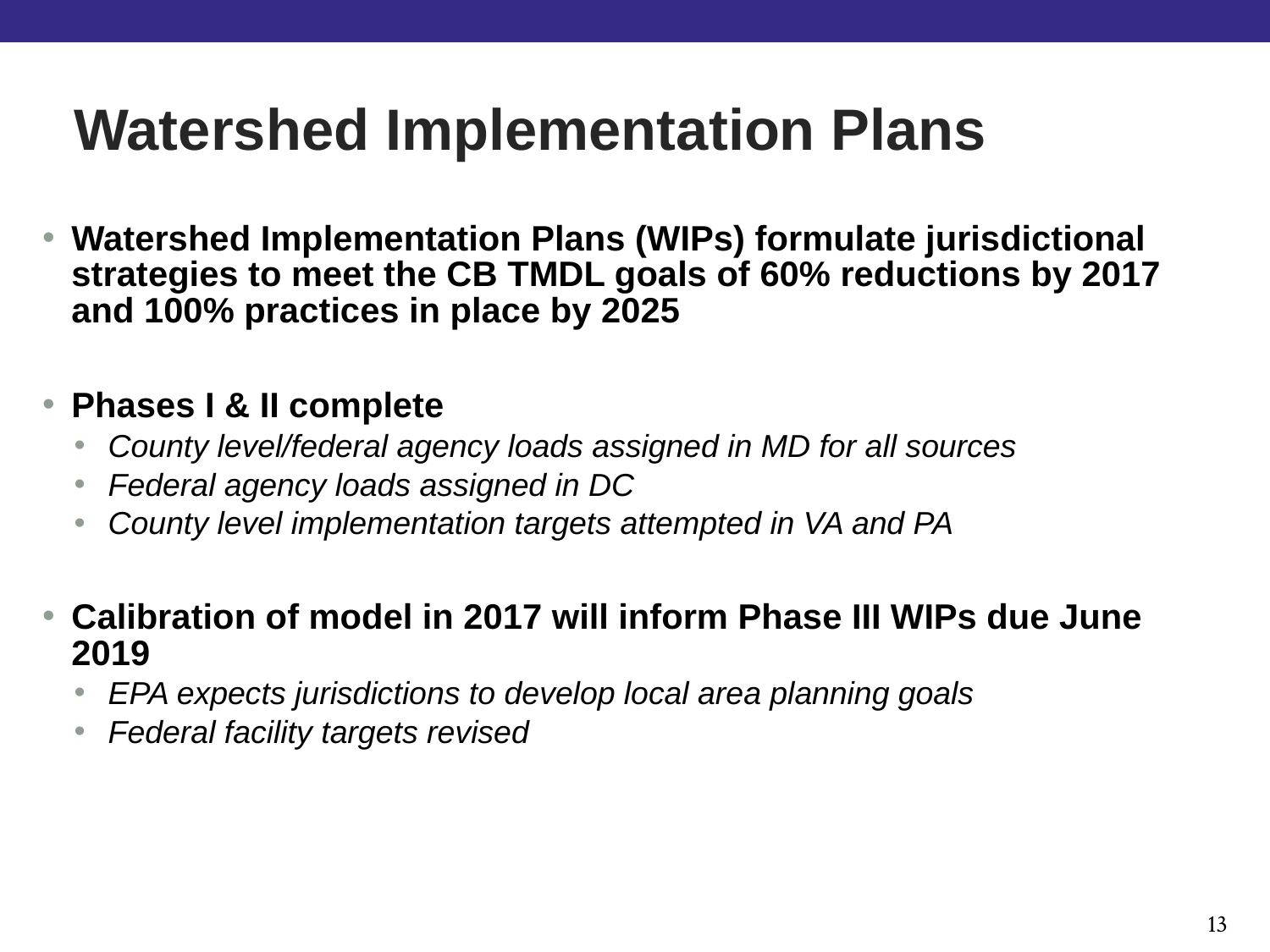

# Watershed Implementation Plans
Watershed Implementation Plans (WIPs) formulate jurisdictional strategies to meet the CB TMDL goals of 60% reductions by 2017 and 100% practices in place by 2025

Phases I & II complete
County level/federal agency loads assigned in MD for all sources
Federal agency loads assigned in DC
County level implementation targets attempted in VA and PA

Calibration of model in 2017 will inform Phase III WIPs due June 2019
EPA expects jurisdictions to develop local area planning goals
Federal facility targets revised
13